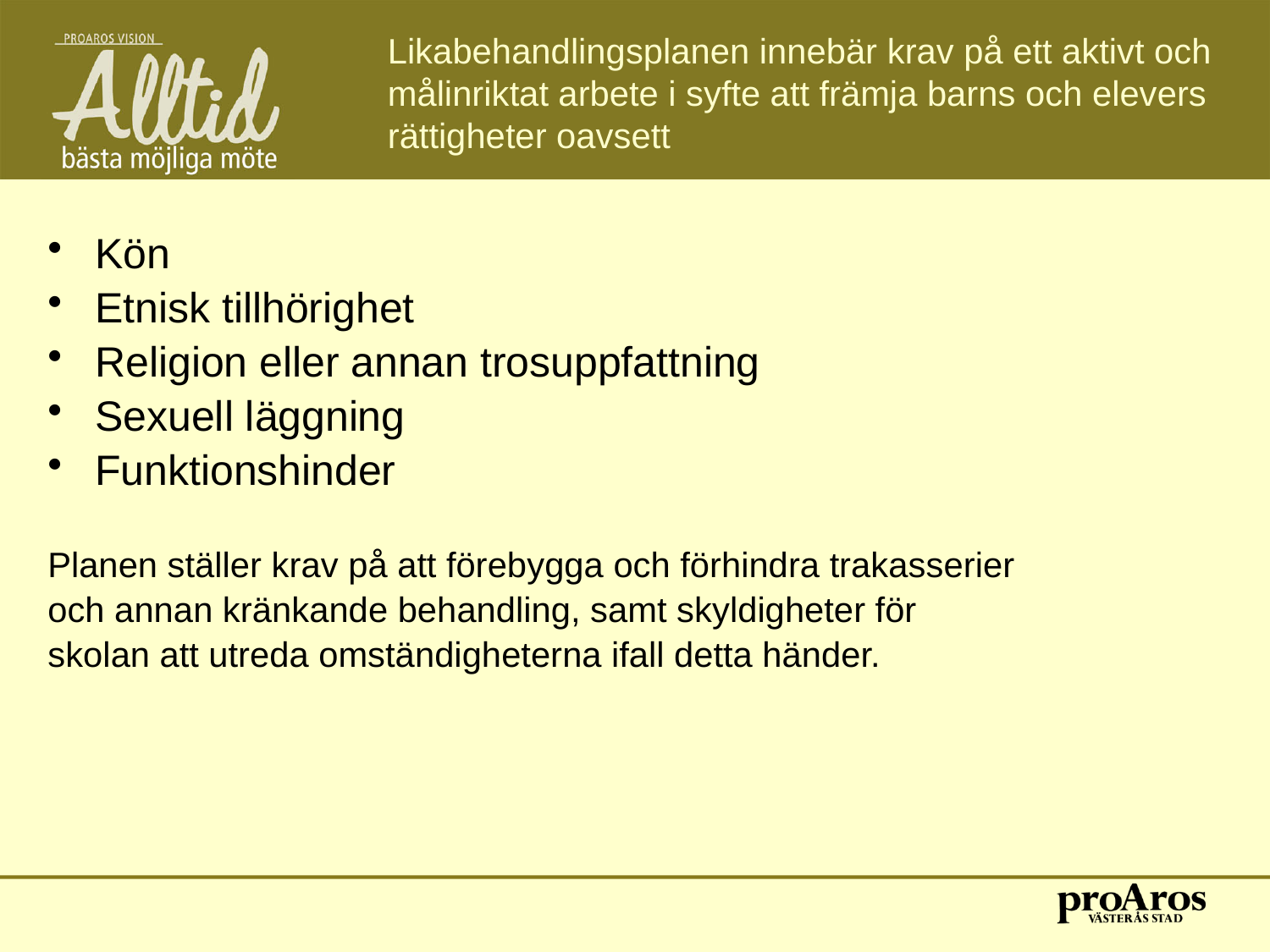

# Likabehandlingsplanen innebär krav på ett aktivt och målinriktat arbete i syfte att främja barns och elevers rättigheter oavsett
Kön
Etnisk tillhörighet
Religion eller annan trosuppfattning
Sexuell läggning
Funktionshinder

Planen ställer krav på att förebygga och förhindra trakasserier
och annan kränkande behandling, samt skyldigheter för
skolan att utreda omständigheterna ifall detta händer.